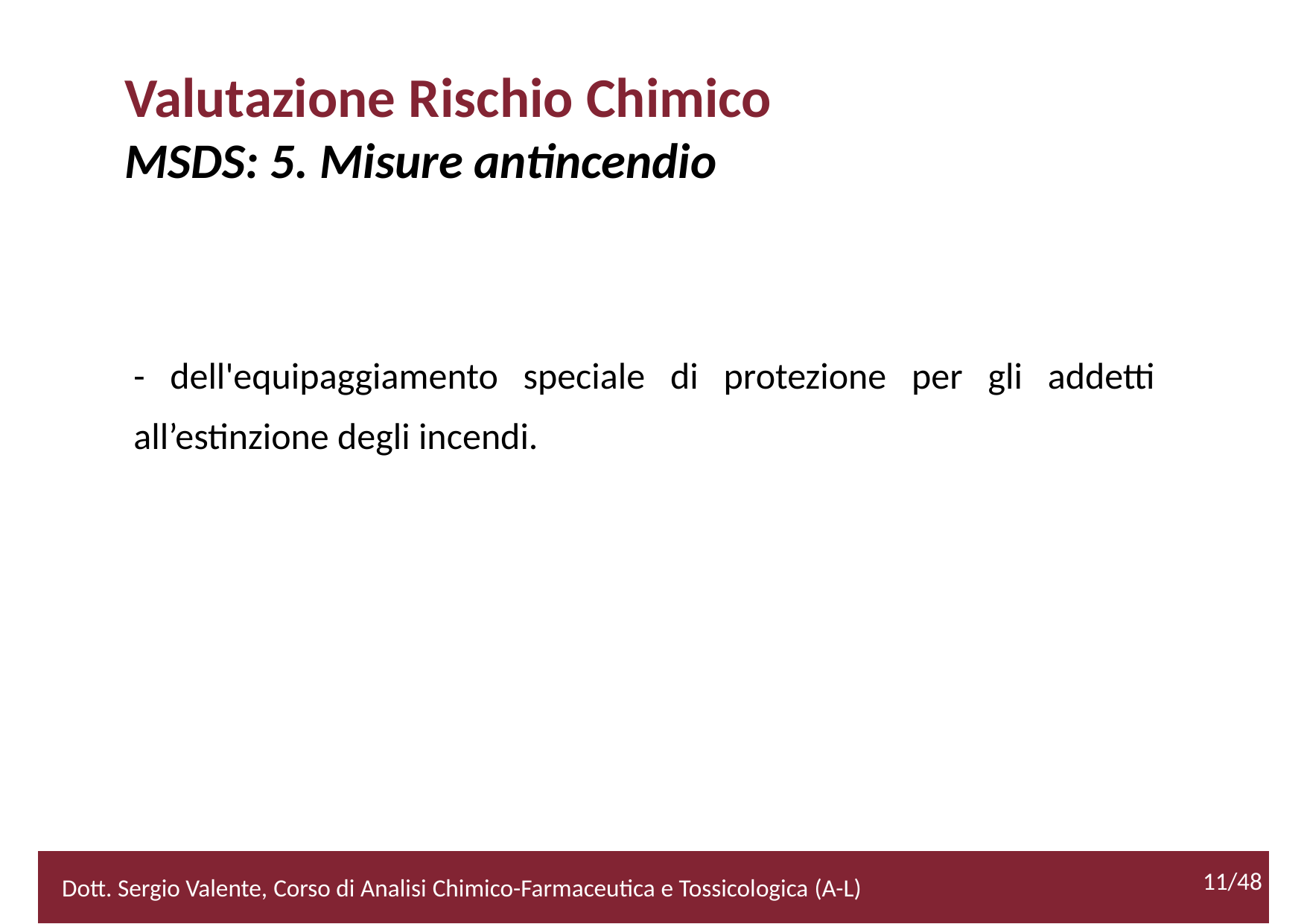

Valutazione Rischio Chimico
MSDS: 5. Misure antincendio
-   dell'equipaggiamento   speciale   di   protezione   per   gli   addetti

all’estinzione degli incendi.

11/48
2/52
Dott. Sergio Valente, Corso di Analisi Chimico-Farmaceutica e Tossicologica (A-L)